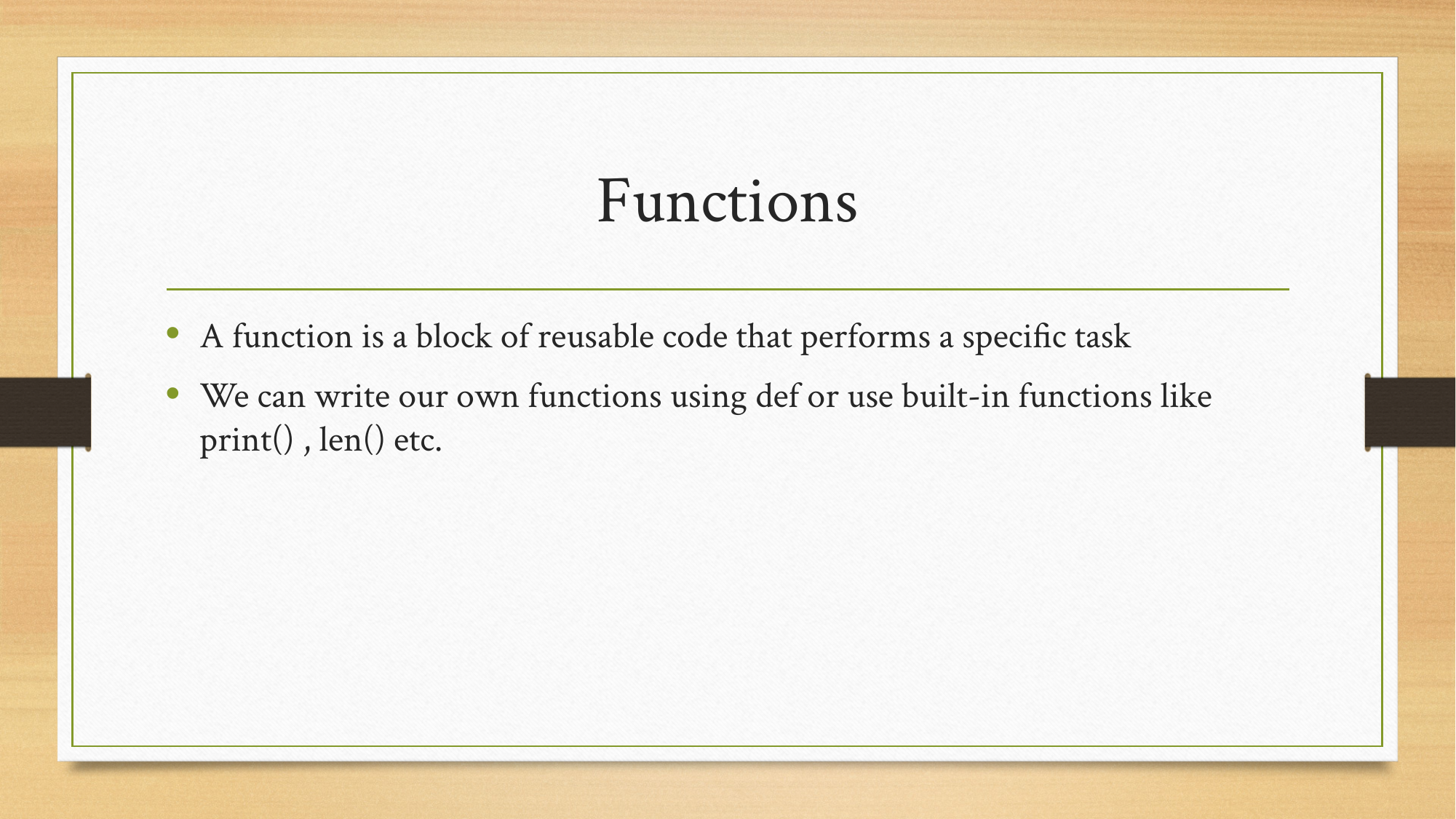

# Functions
A function is a block of reusable code that performs a specific task
We can write our own functions using def or use built-in functions like print() , len() etc.